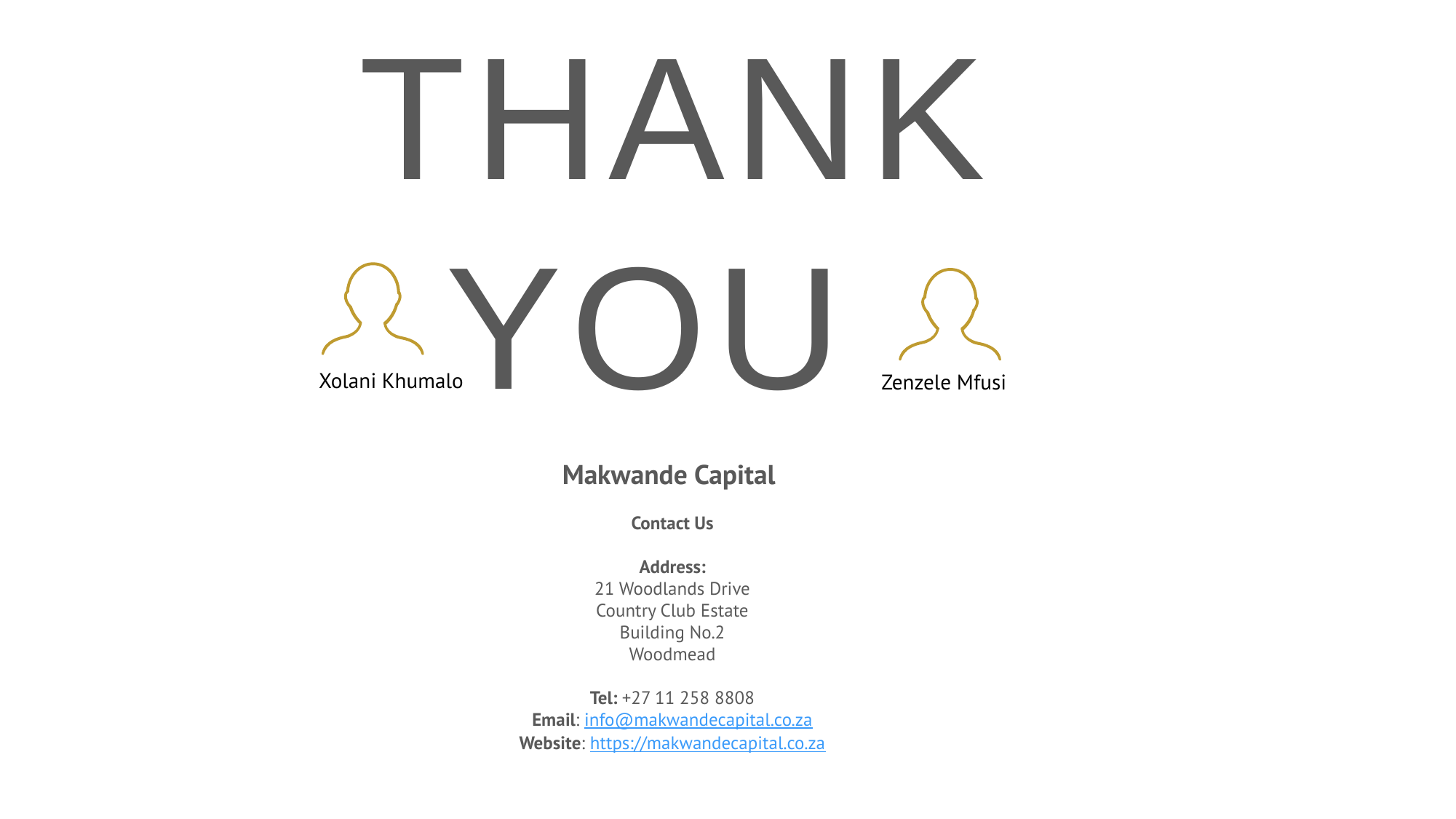

THANK
YOU

Xolani Khumalo
Zenzele Mfusi

Makwande Capital

Contact Us

Address:
21 Woodlands Drive
Country Club Estate
Building No.2
Woodmead

Tel: +27 11 258 8808
Email: info@makwandecapital.co.za
Website: https://makwandecapital.co.za